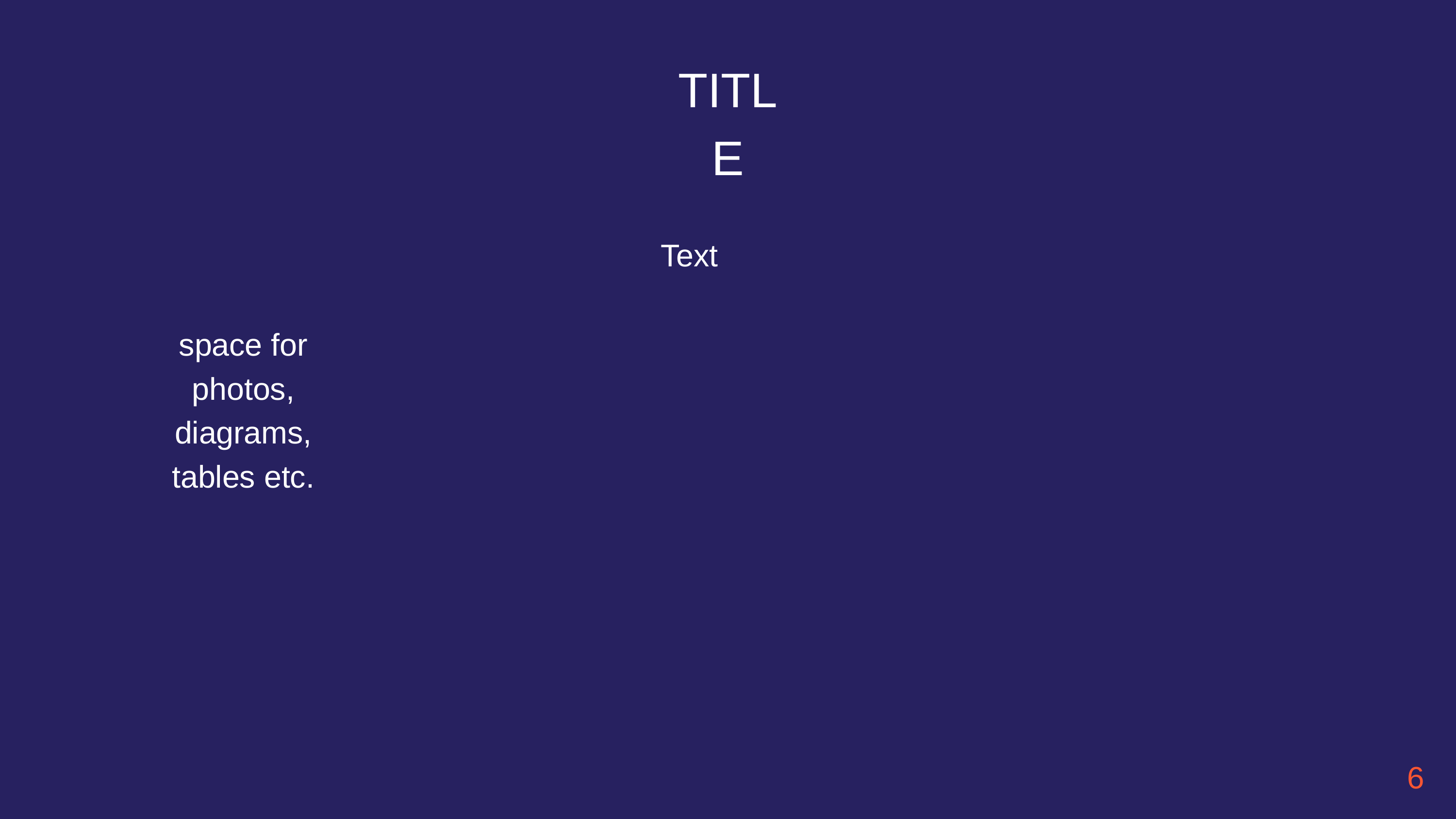

TITLE
Text

space for photos, diagrams, tables etc.
6